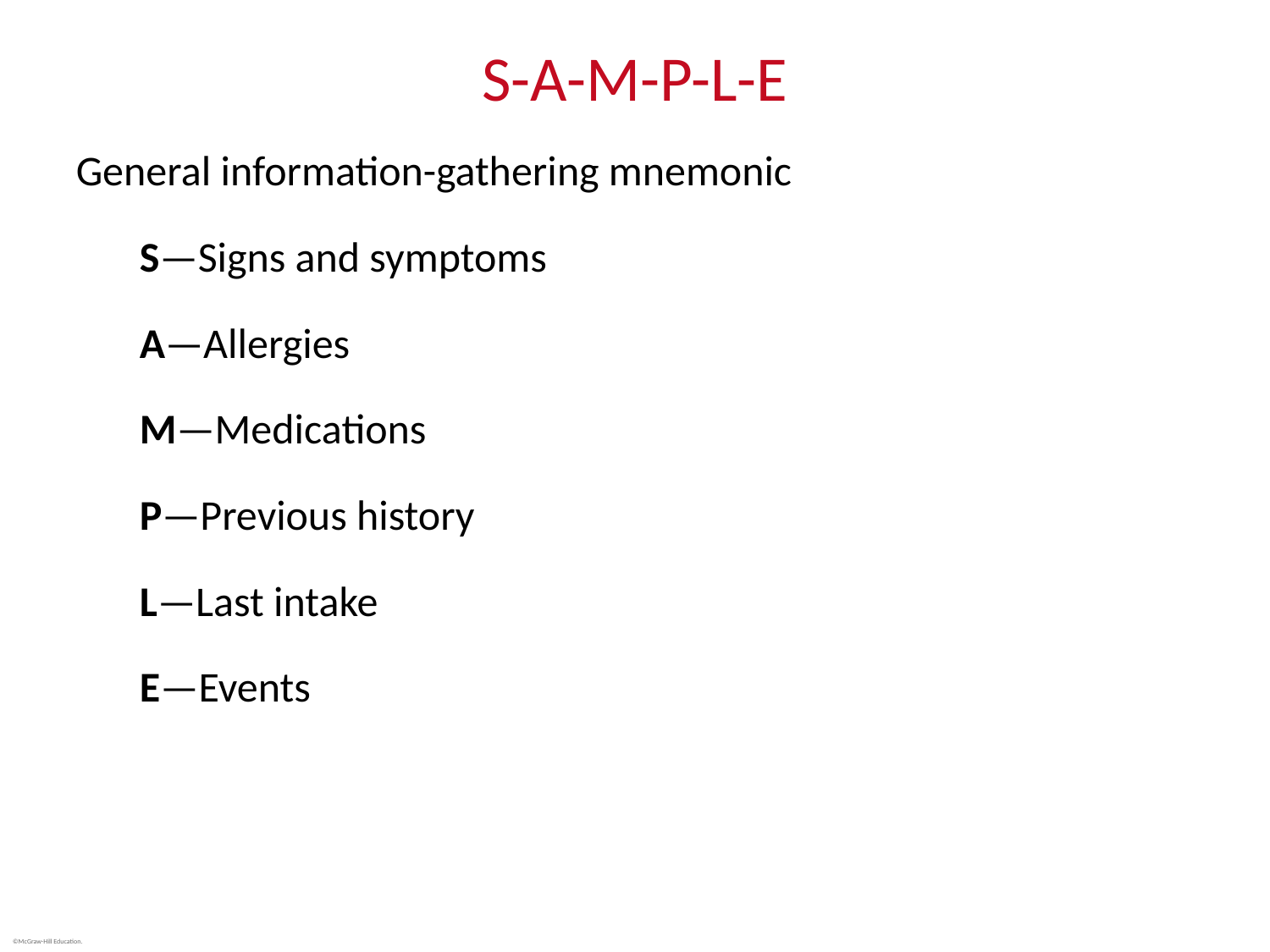

# S-A-M-P-L-E
General information-gathering mnemonic
S—Signs and symptoms
A—Allergies
M—Medications
P—Previous history
L—Last intake
E—Events